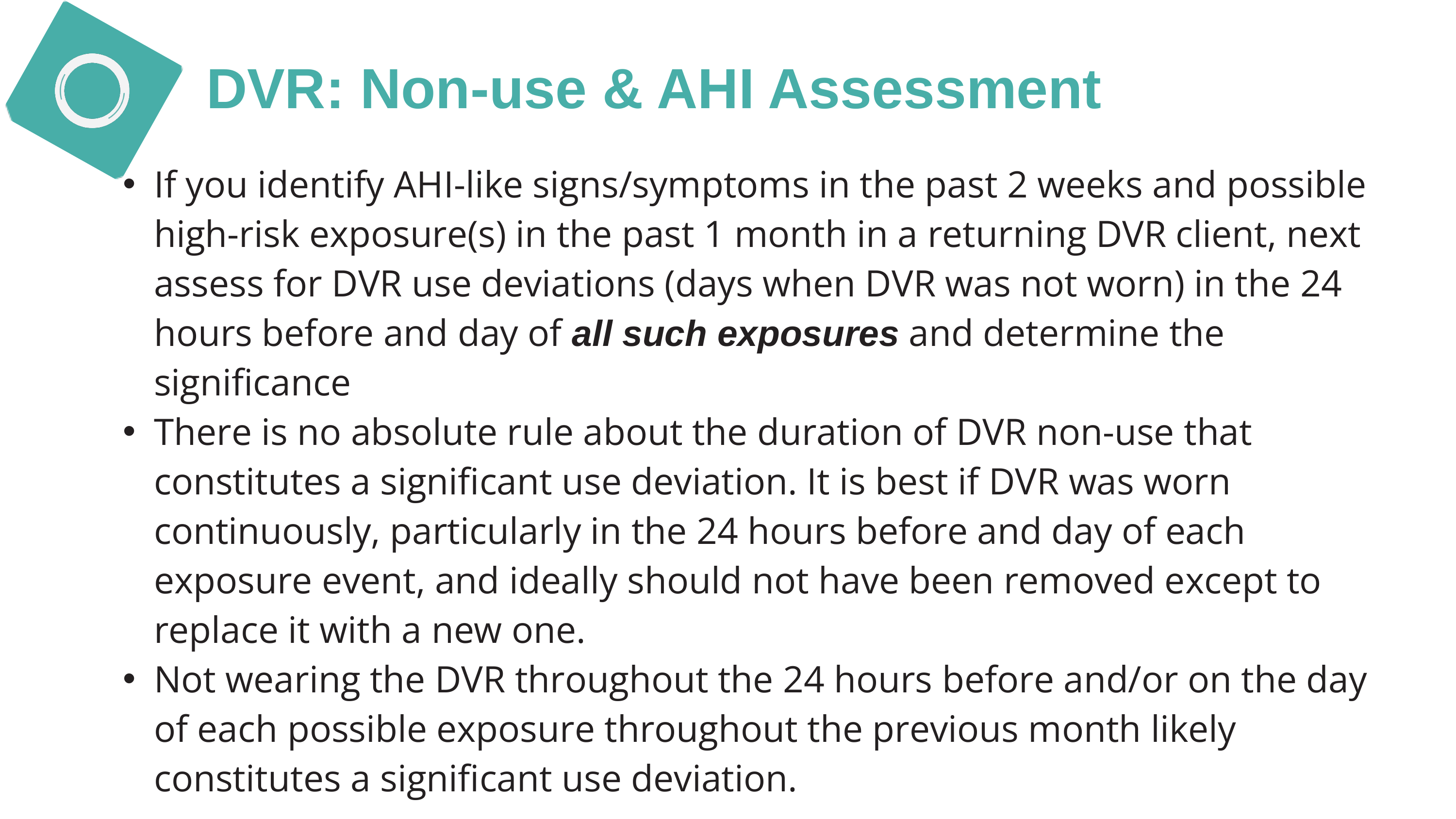

DVR: Non-use & AHI Assessment
If you identify AHI-like signs/symptoms in the past 2 weeks and possible high-risk exposure(s) in the past 1 month in a returning DVR client, next assess for DVR use deviations (days when DVR was not worn) in the 24 hours before and day of all such exposures and determine the significance
There is no absolute rule about the duration of DVR non-use that constitutes a significant use deviation. It is best if DVR was worn continuously, particularly in the 24 hours before and day of each exposure event, and ideally should not have been removed except to replace it with a new one.
Not wearing the DVR throughout the 24 hours before and/or on the day of each possible exposure throughout the previous month likely constitutes a significant use deviation.